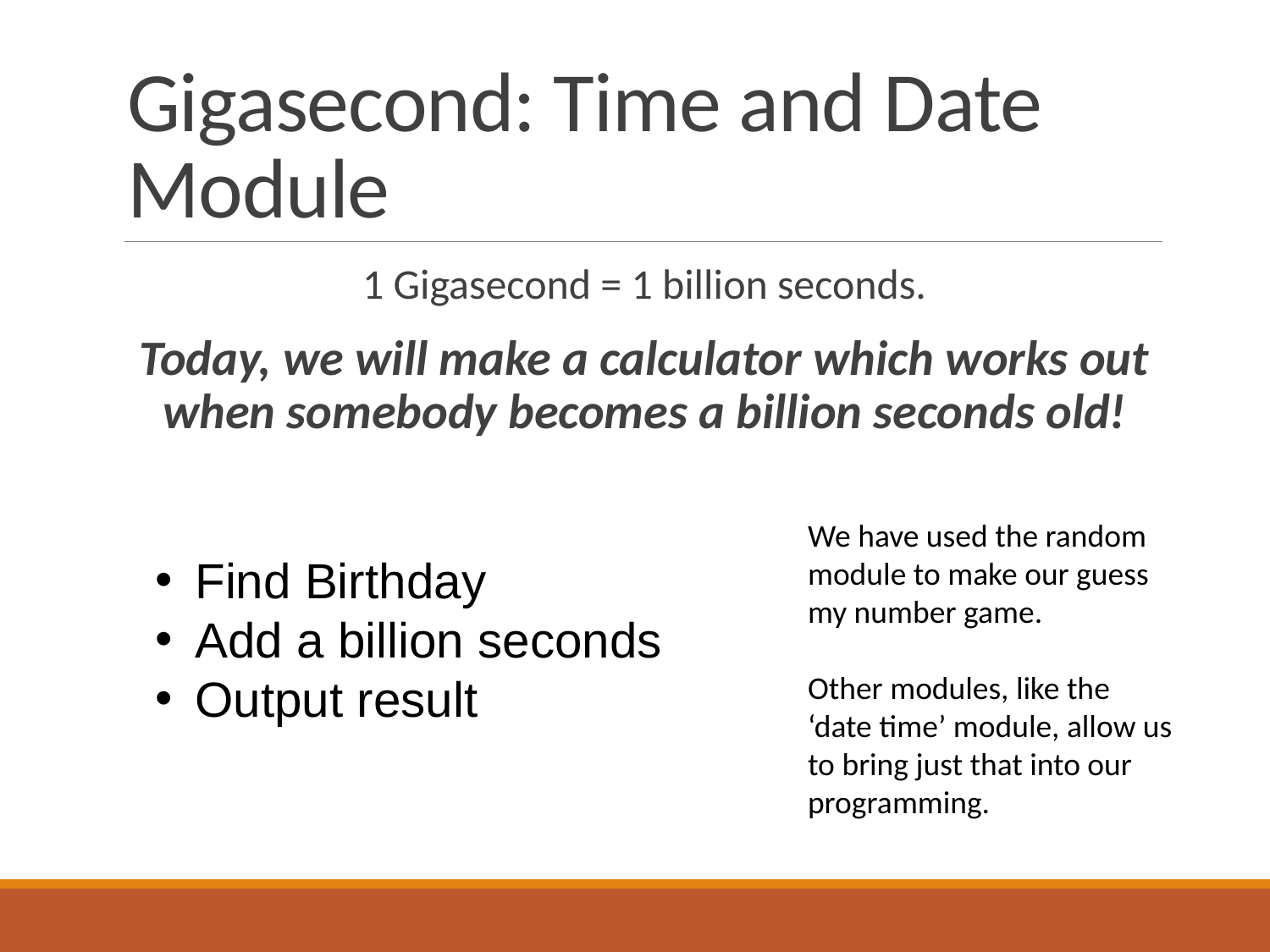

# Gigasecond: Time and Date Module
1 Gigasecond = 1 billion seconds.
Today, we will make a calculator which works out when somebody becomes a billion seconds old!
We have used the random module to make our guess my number game.

Other modules, like the ‘date time’ module, allow us to bring just that into our programming.
Find Birthday
Add a billion seconds
Output result